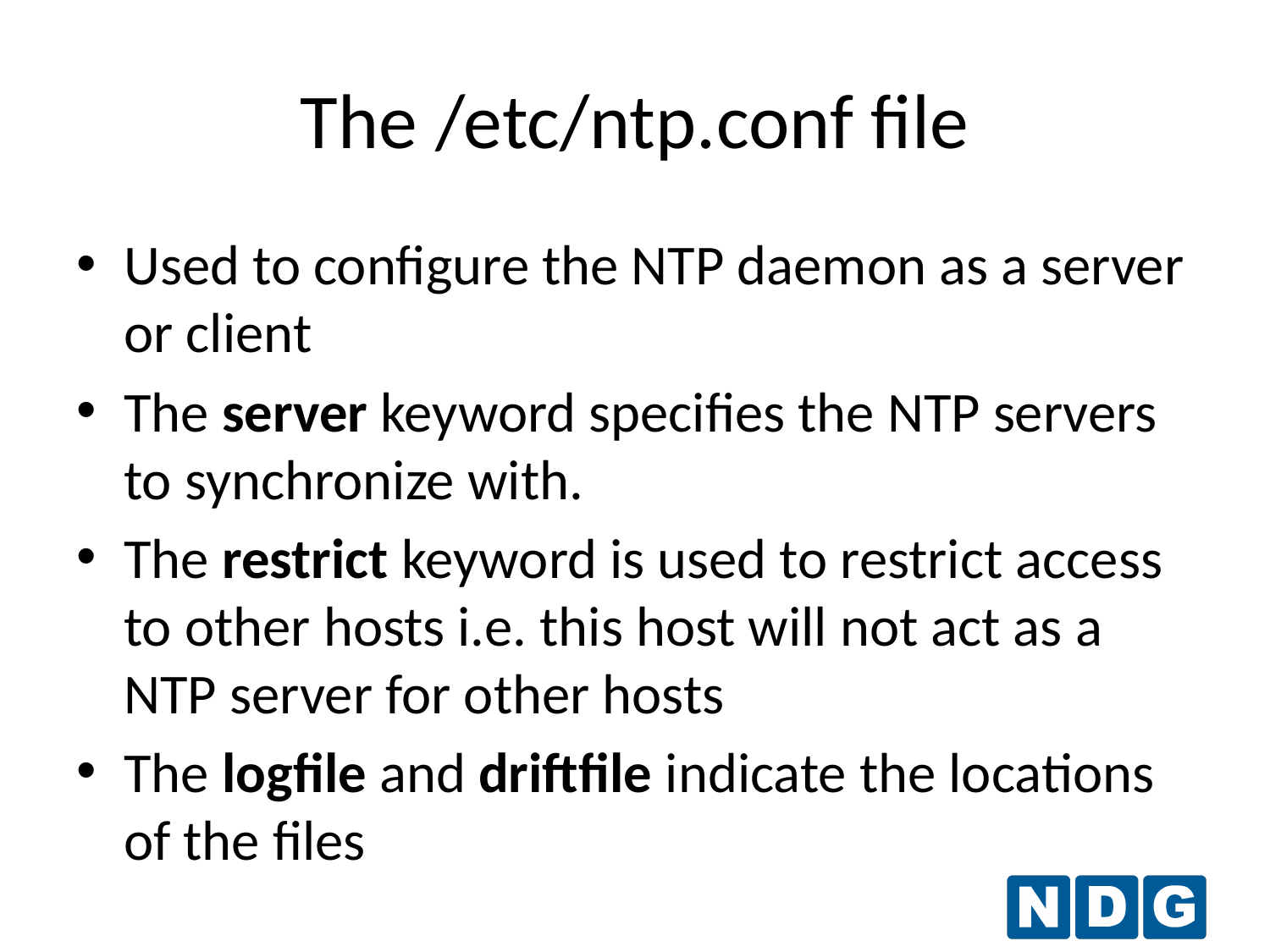

The /etc/ntp.conf file
Used to configure the NTP daemon as a server or client
The server keyword specifies the NTP servers to synchronize with.
The restrict keyword is used to restrict access to other hosts i.e. this host will not act as a NTP server for other hosts
The logfile and driftfile indicate the locations of the files